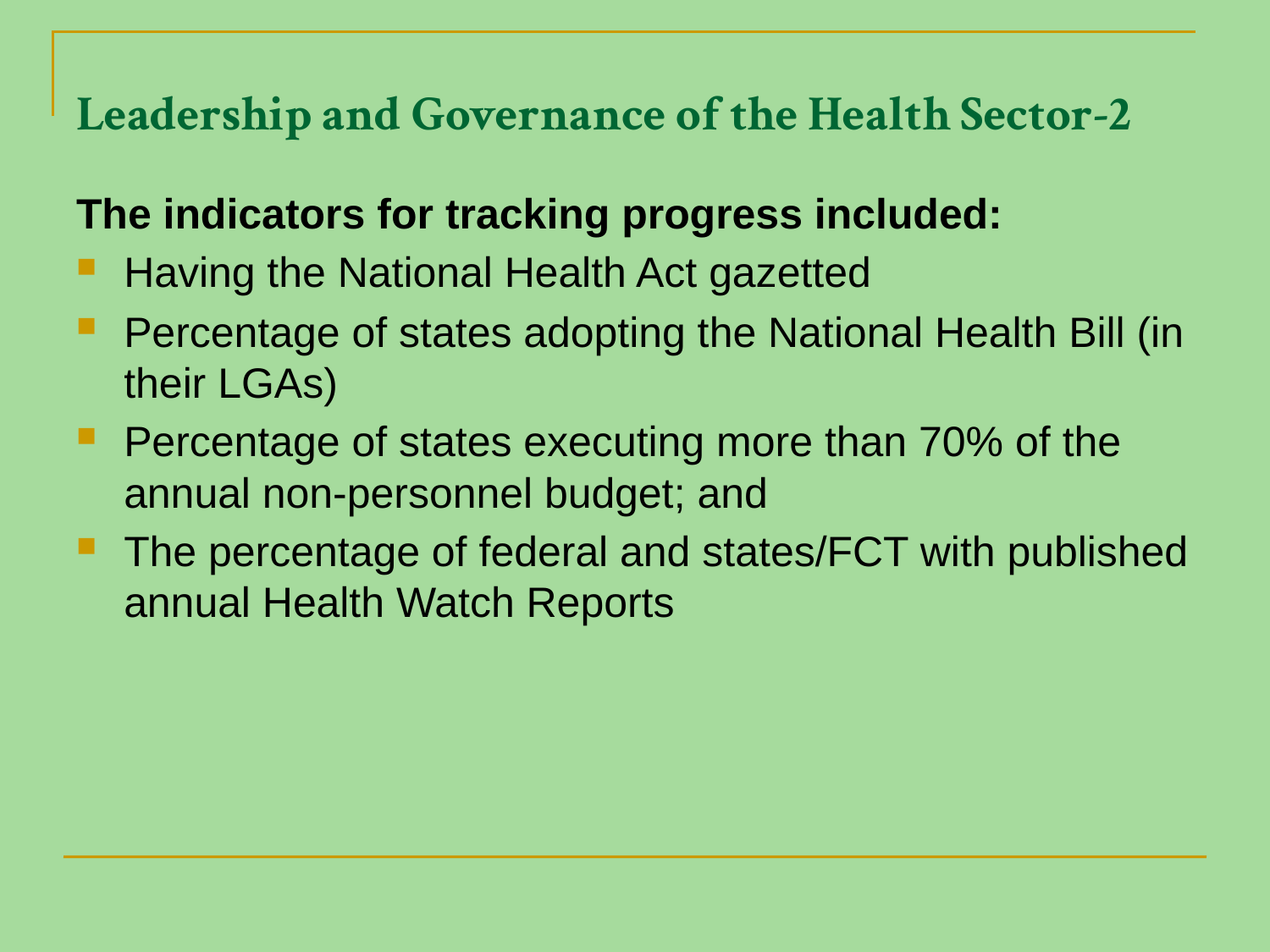

# Leadership and Governance of the Health Sector-2
The indicators for tracking progress included:
Having the National Health Act gazetted
Percentage of states adopting the National Health Bill (in their LGAs)
Percentage of states executing more than 70% of the annual non-personnel budget; and
The percentage of federal and states/FCT with published annual Health Watch Reports